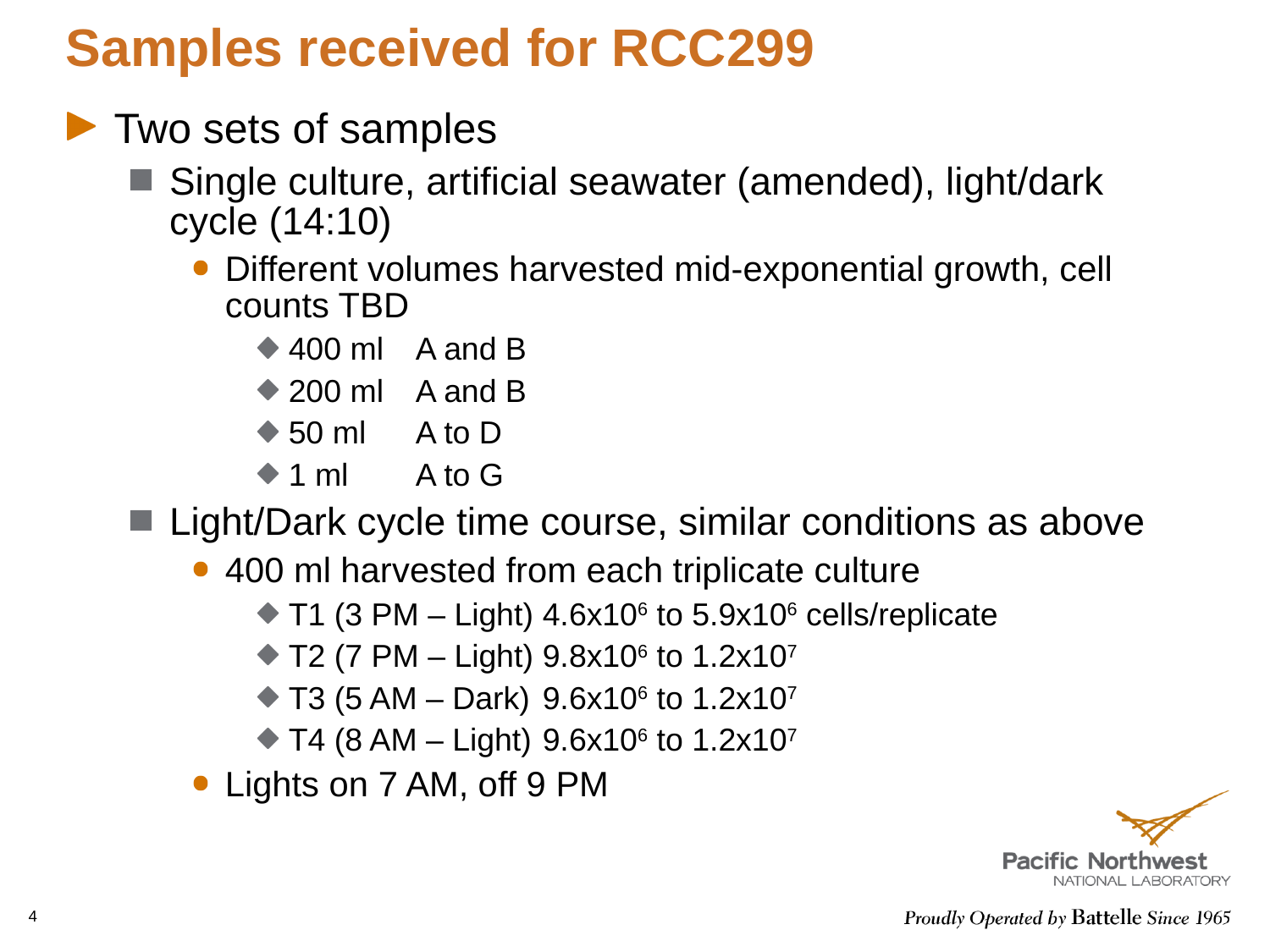

Samples received for RCC299
Two sets of samples
Single culture, artificial seawater (amended), light/dark cycle (14:10)
Different volumes harvested mid-exponential growth, cell counts TBD
400 ml	A and B
200 ml 	A and B
50 ml 	A to D
1 ml 	A to G
Light/Dark cycle time course, similar conditions as above
400 ml harvested from each triplicate culture
T1 (3 PM – Light)	4.6x106 to 5.9x106 cells/replicate
T2 (7 PM – Light)	9.8x106 to 1.2x107
T3 (5 AM – Dark)	9.6x106 to 1.2x107
T4 (8 AM – Light)	9.6x106 to 1.2x107
Lights on 7 AM, off 9 PM
4